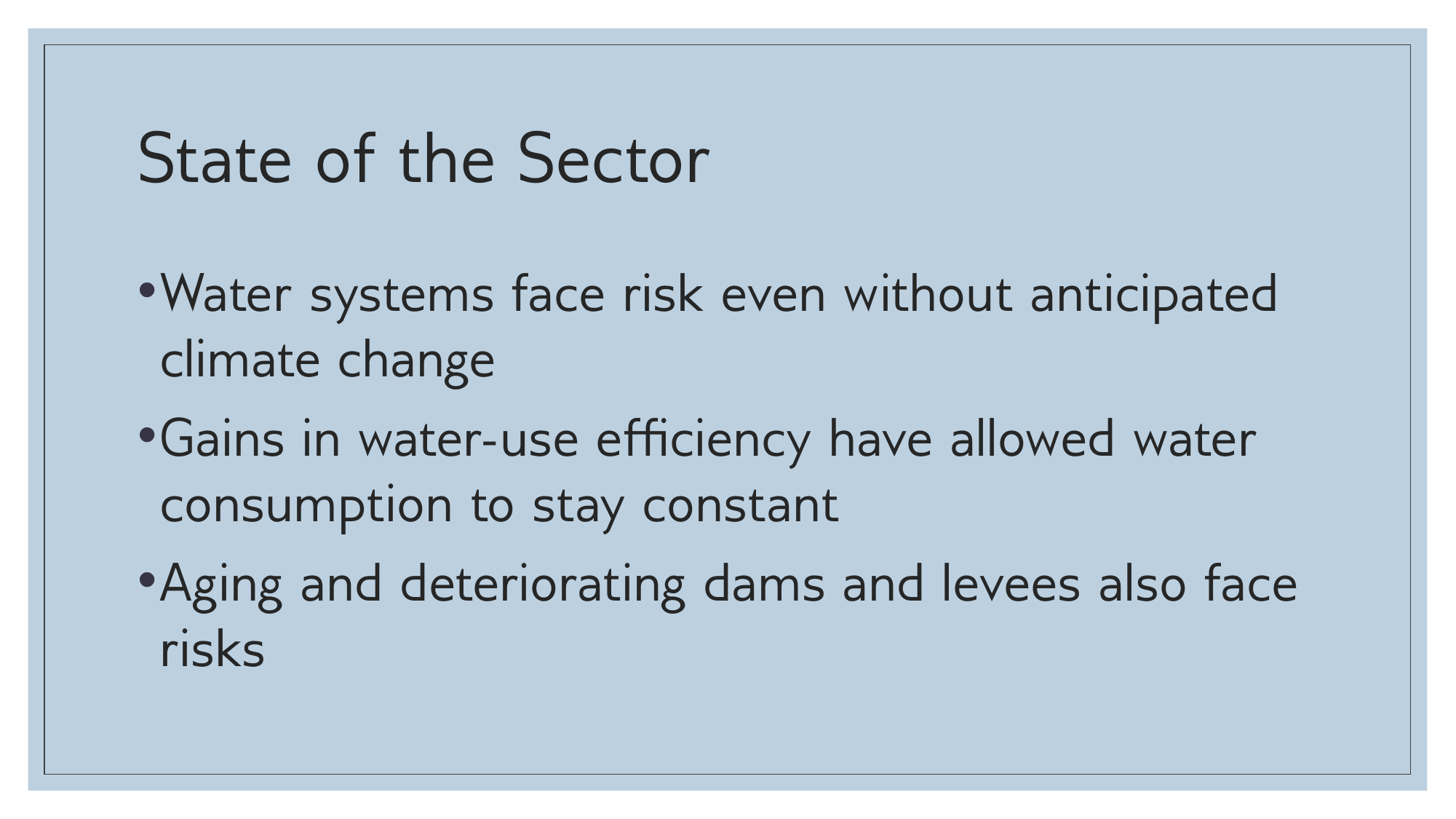

# State of the Sector
Water systems face risk even without anticipated climate change
Gains in water-use efficiency have allowed water consumption to stay constant
Aging and deteriorating dams and levees also face risks